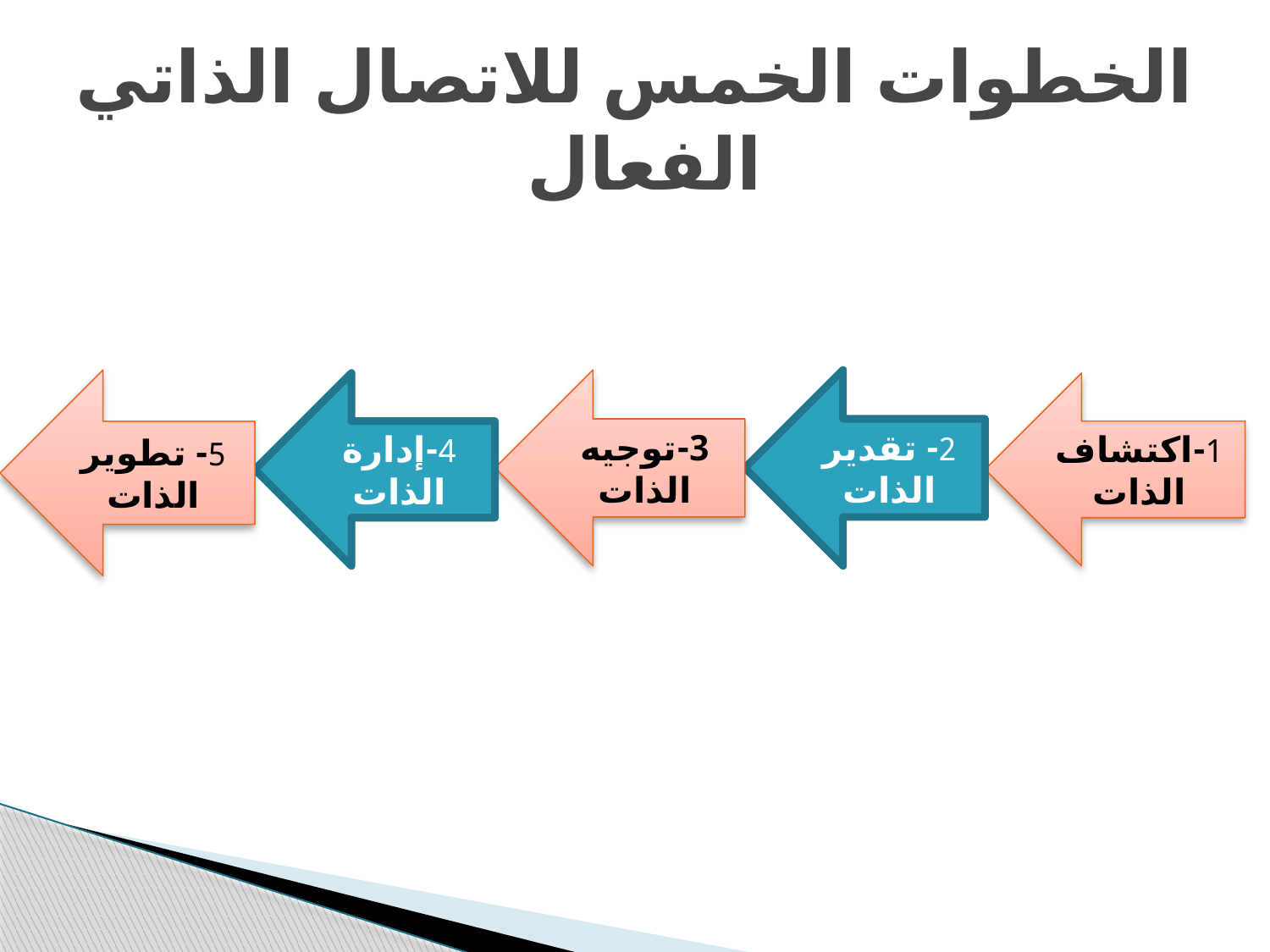

# الخطوات الخمس للاتصال الذاتي الفعال

5- تطوير الذات
3-توجيه الذات
2- تقدير الذات
4-إدارة الذات
1-اكتشاف الذات